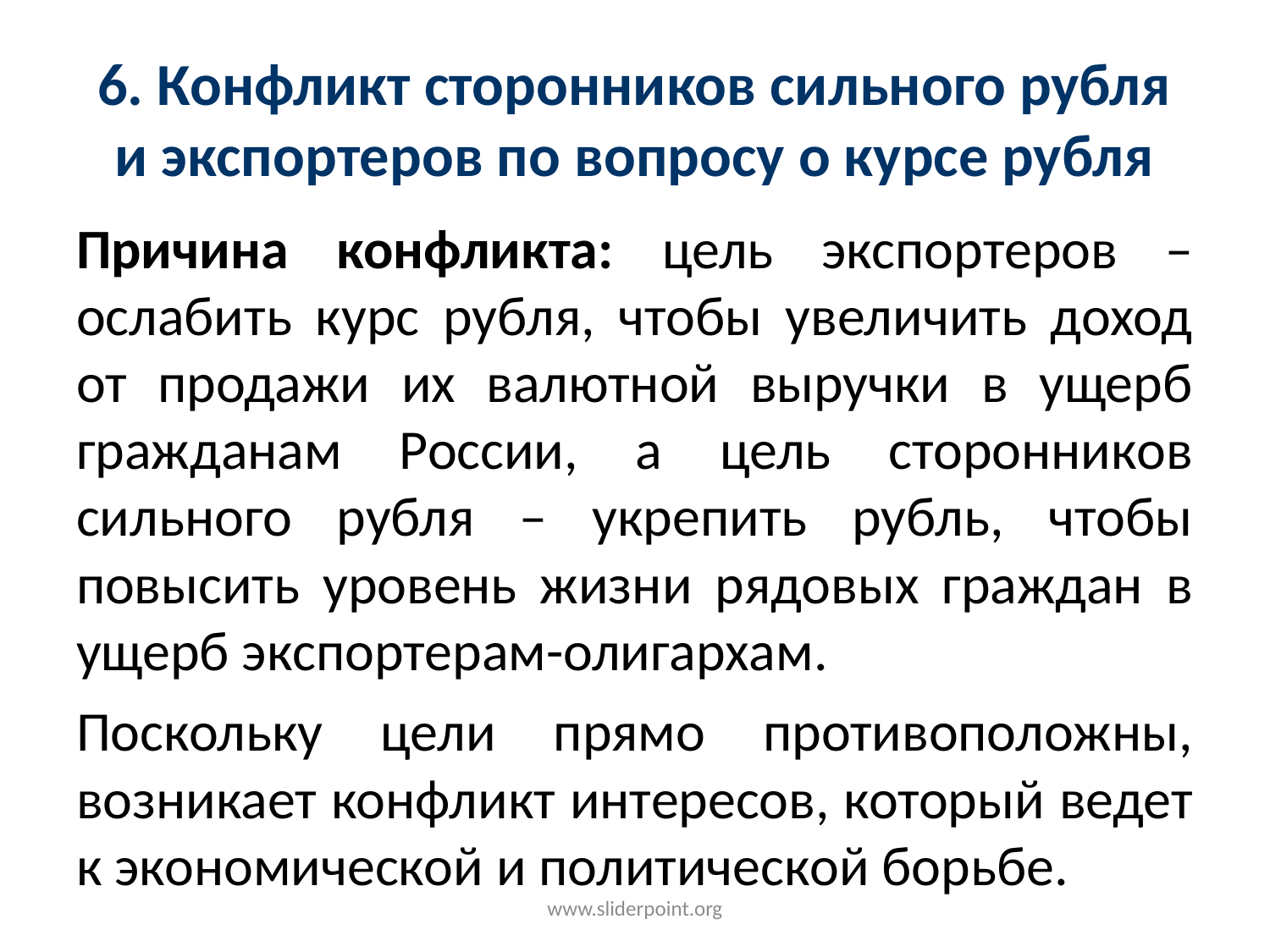

# 6. Конфликт сторонников сильного рубля и экспортеров по вопросу о курсе рубля
Причина конфликта: цель экспортеров – ослабить курс рубля, чтобы увеличить доход от продажи их валютной выручки в ущерб гражданам России, а цель сторонников сильного рубля – укрепить рубль, чтобы повысить уровень жизни рядовых граждан в ущерб экспортерам-олигархам.
Поскольку цели прямо противоположны, возникает конфликт интересов, который ведет к экономической и политической борьбе.

www.sliderpoint.org